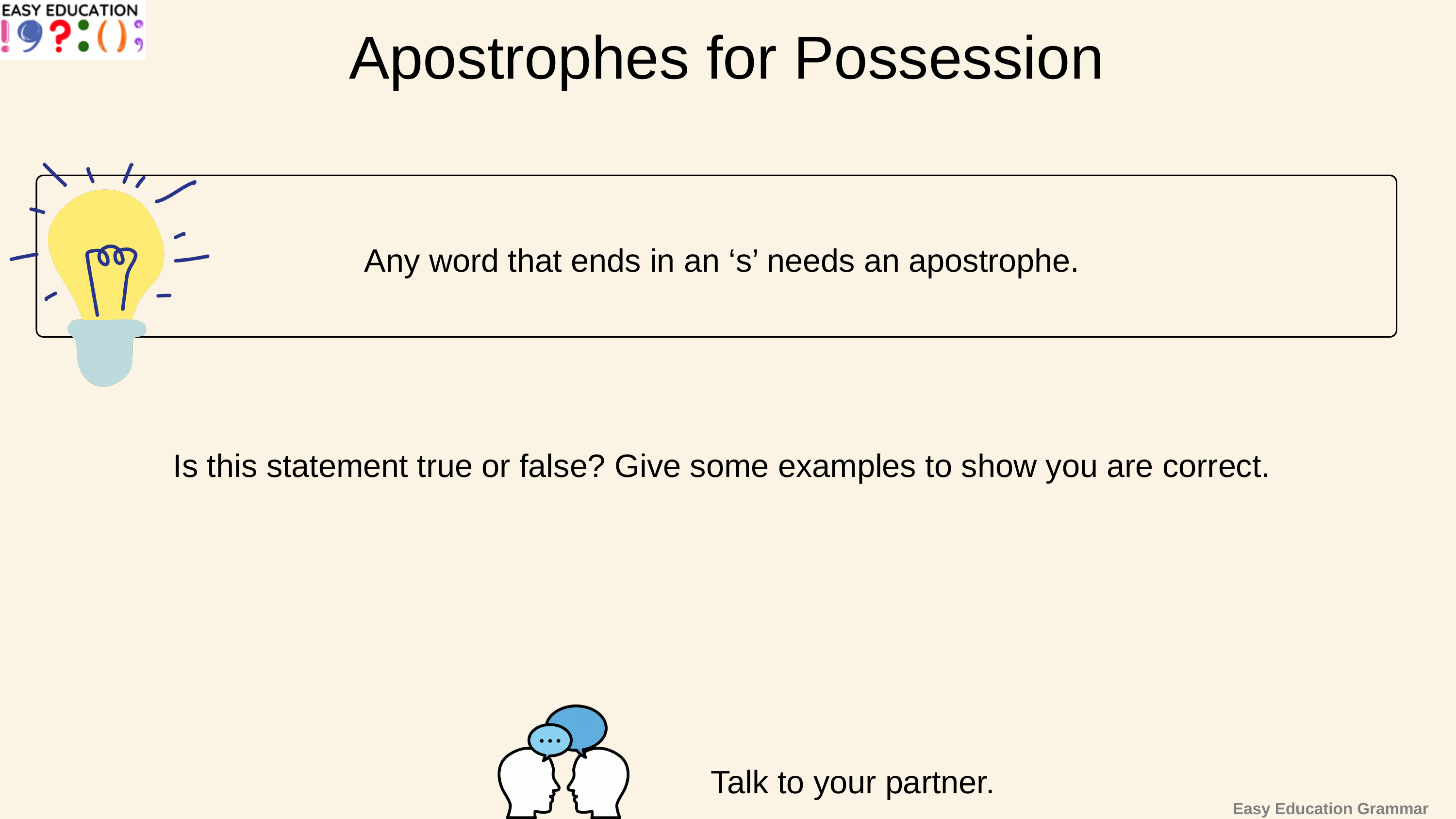

Apostrophes for Possession

Any word that ends in an ‘s’ needs an apostrophe.
Is this statement true or false? Give some examples to show you are correct.

Talk to your partner.